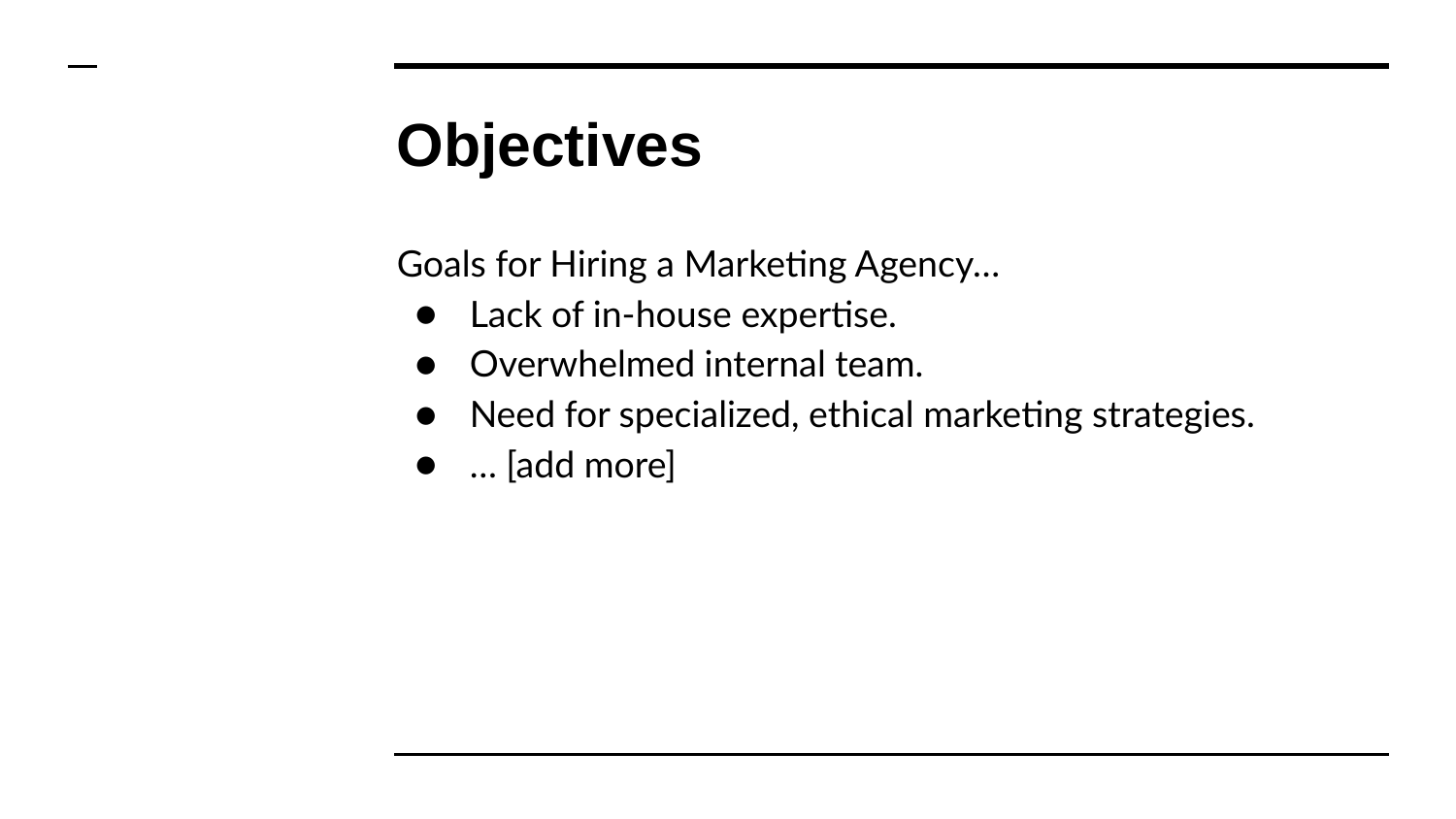

# Objectives
Goals for Hiring a Marketing Agency…
Lack of in-house expertise.
Overwhelmed internal team.
Need for specialized, ethical marketing strategies.
… [add more]